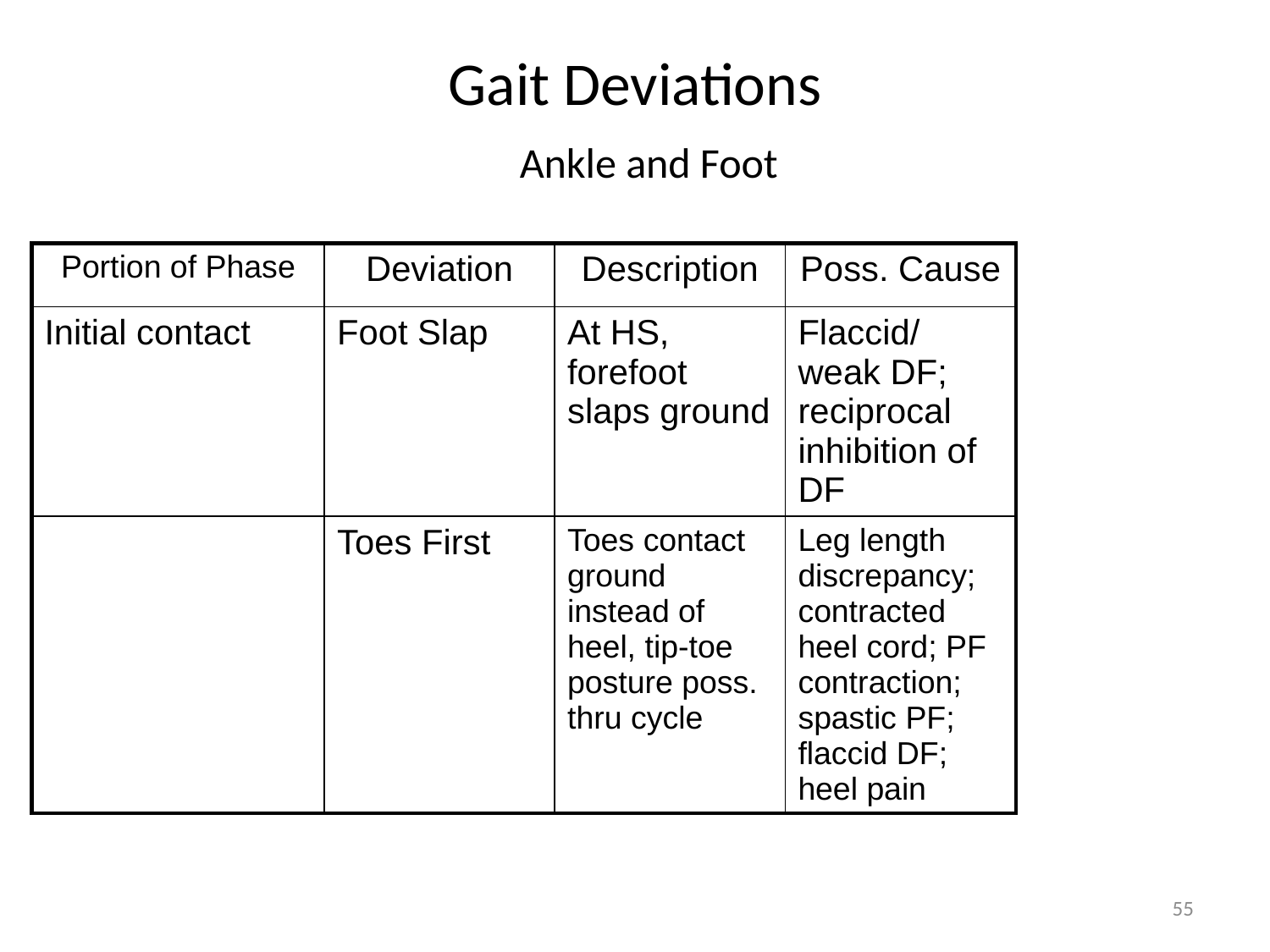

# Gait Deviations Ankle and Foot

| Portion of Phase | Deviation | Description | Poss. Cause |
| --- | --- | --- | --- |
| Initial contact | Foot Slap | At HS, forefoot slaps ground | Flaccid/ weak DF; reciprocal inhibition of DF |
|  | Toes First | Toes contact ground instead of heel, tip-toe posture poss. thru cycle | Leg length discrepancy; contracted heel cord; PF contraction; spastic PF; flaccid DF; heel pain |
55